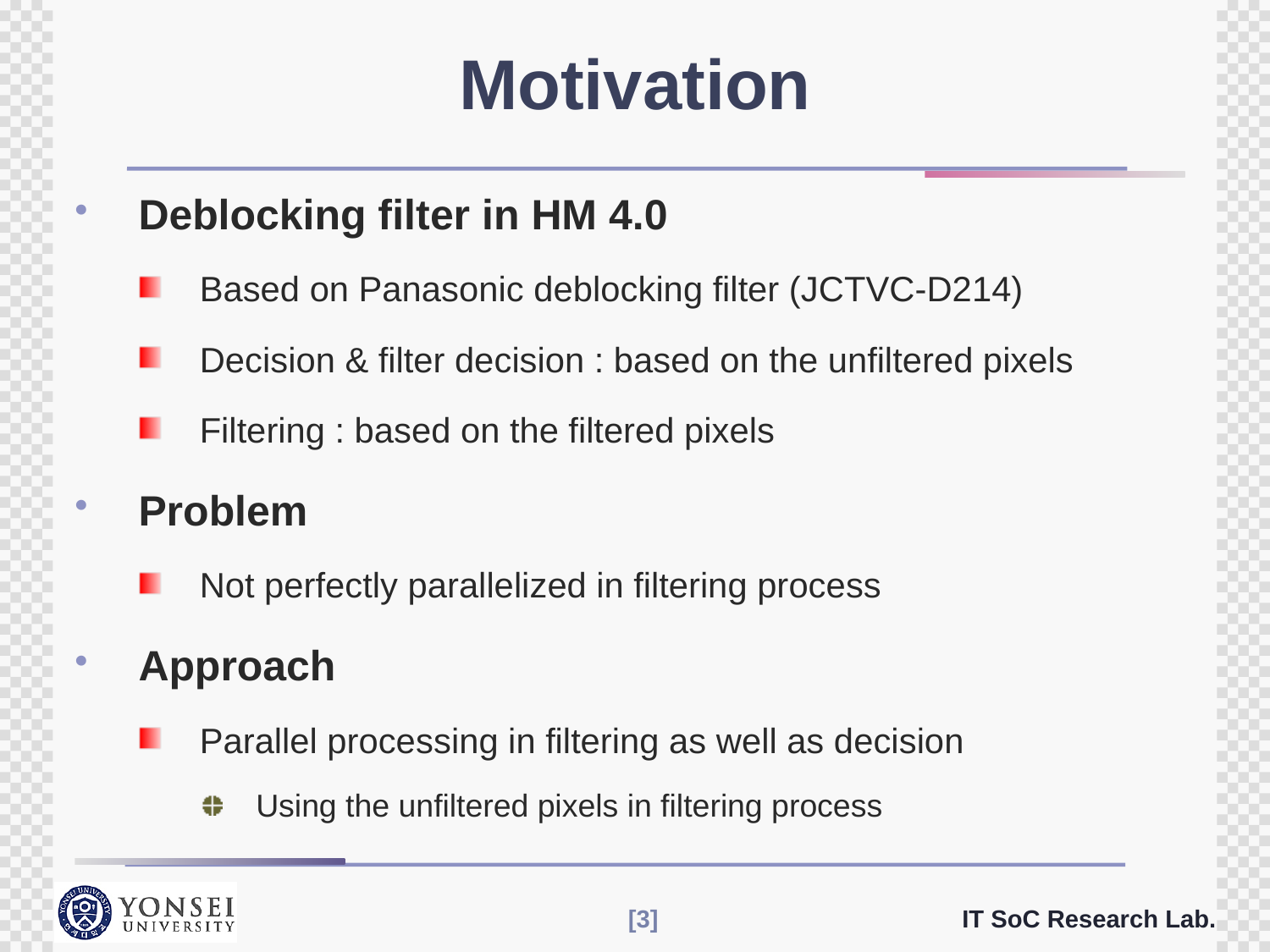

# Motivation
Deblocking filter in HM 4.0
Based on Panasonic deblocking filter (JCTVC-D214)
Decision & filter decision : based on the unfiltered pixels
Filtering : based on the filtered pixels
Problem
Not perfectly parallelized in filtering process
Approach
Parallel processing in filtering as well as decision
Using the unfiltered pixels in filtering process
[3]